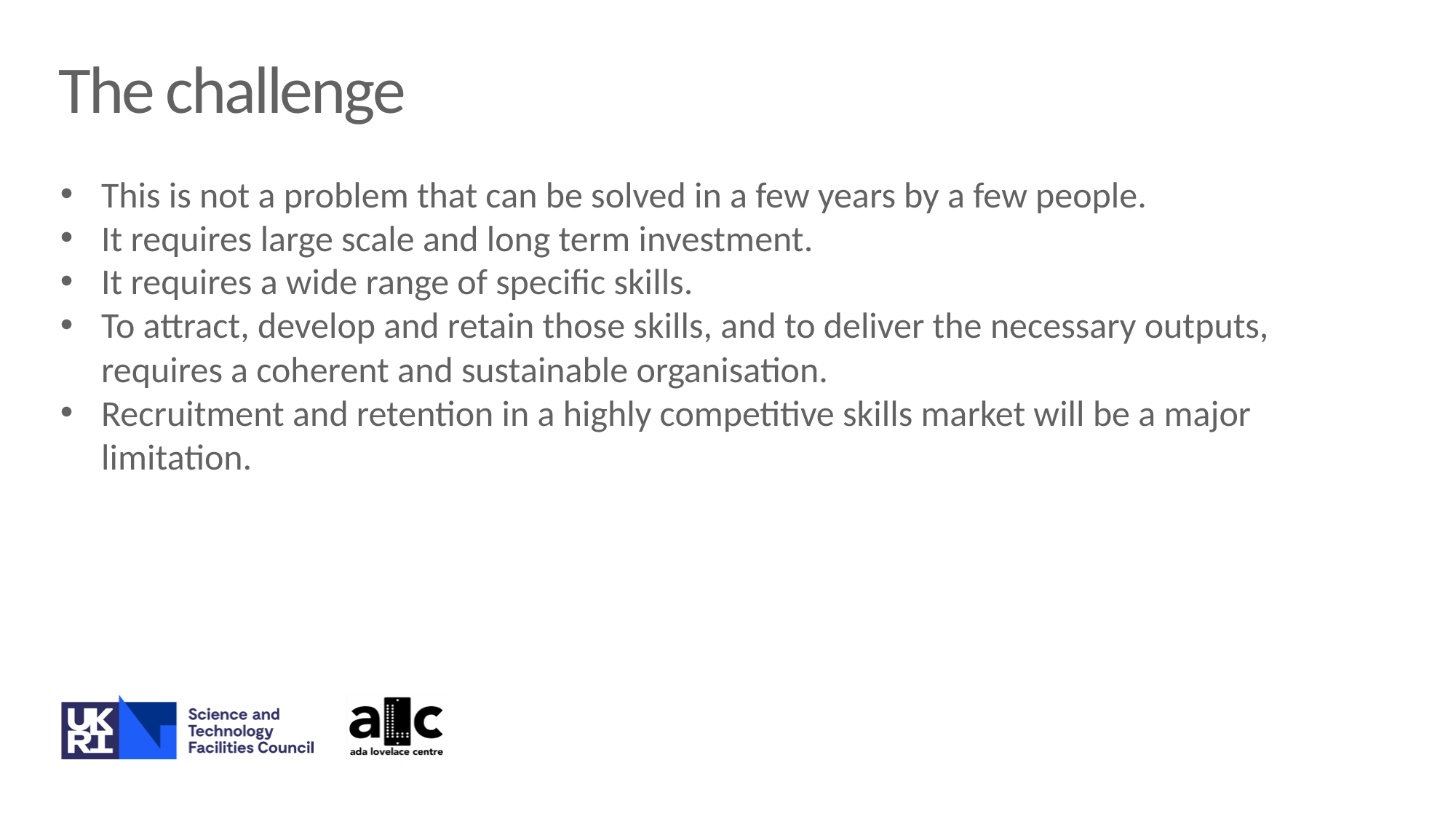

The challenge
This is not a problem that can be solved in a few years by a few people.
It requires large scale and long term investment.
It requires a wide range of specific skills.
To attract, develop and retain those skills, and to deliver the necessary outputs, requires a coherent and sustainable organisation.
Recruitment and retention in a highly competitive skills market will be a major limitation.